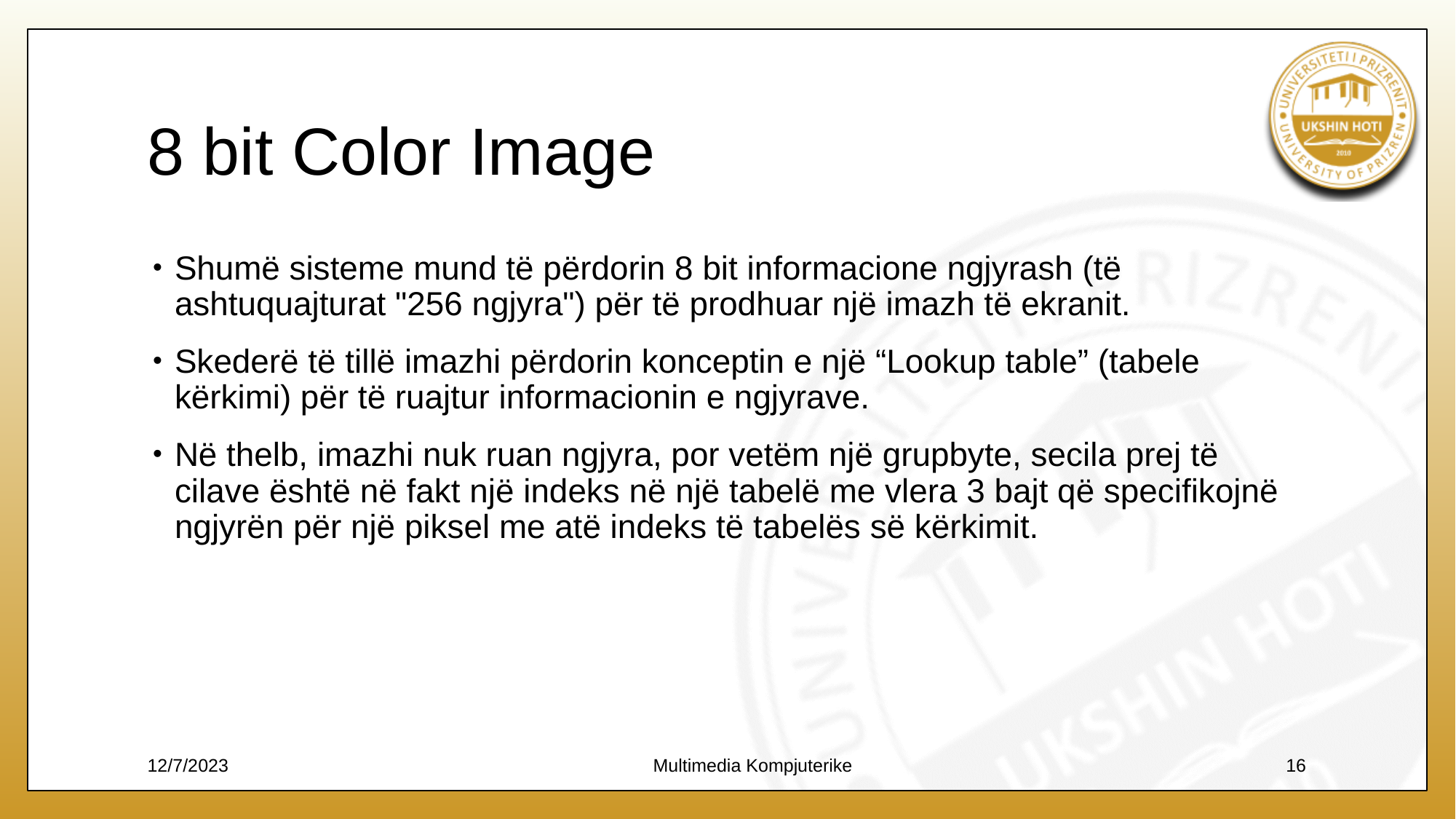

# 8 bit Color Image
Shumë sisteme mund të përdorin 8 bit informacione ngjyrash (të ashtuquajturat "256 ngjyra") për të prodhuar një imazh të ekranit.
Skederë të tillë imazhi përdorin konceptin e një “Lookup table” (tabele kërkimi) për të ruajtur informacionin e ngjyrave.
Në thelb, imazhi nuk ruan ngjyra, por vetëm një grupbyte, secila prej të cilave është në fakt një indeks në një tabelë me vlera 3 bajt që specifikojnë ngjyrën për një piksel me atë indeks të tabelës së kërkimit.

12/7/2023
Multimedia Kompjuterike
16